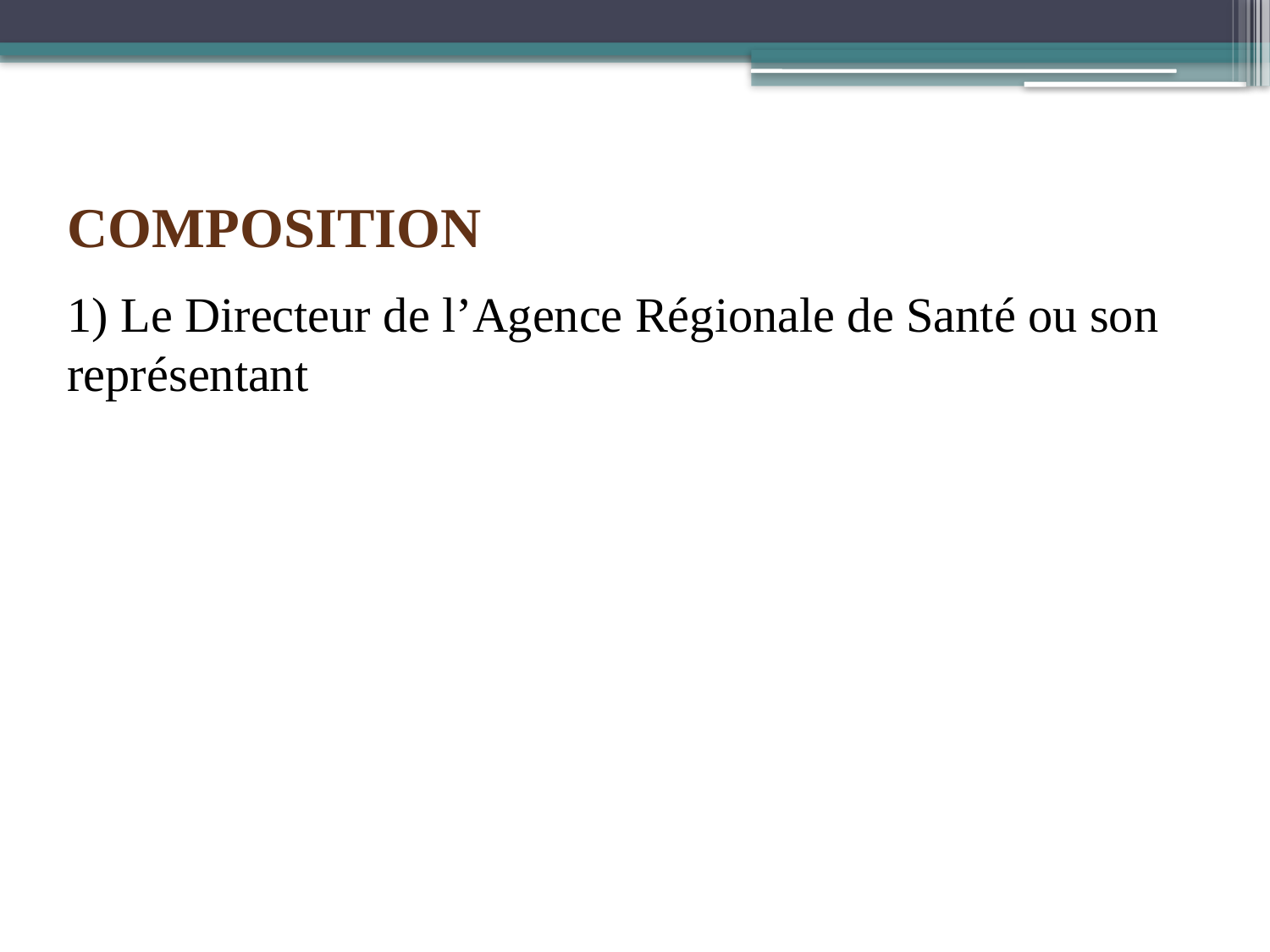

# COMPOSITION
1) Le Directeur de l’Agence Régionale de Santé ou son représentant